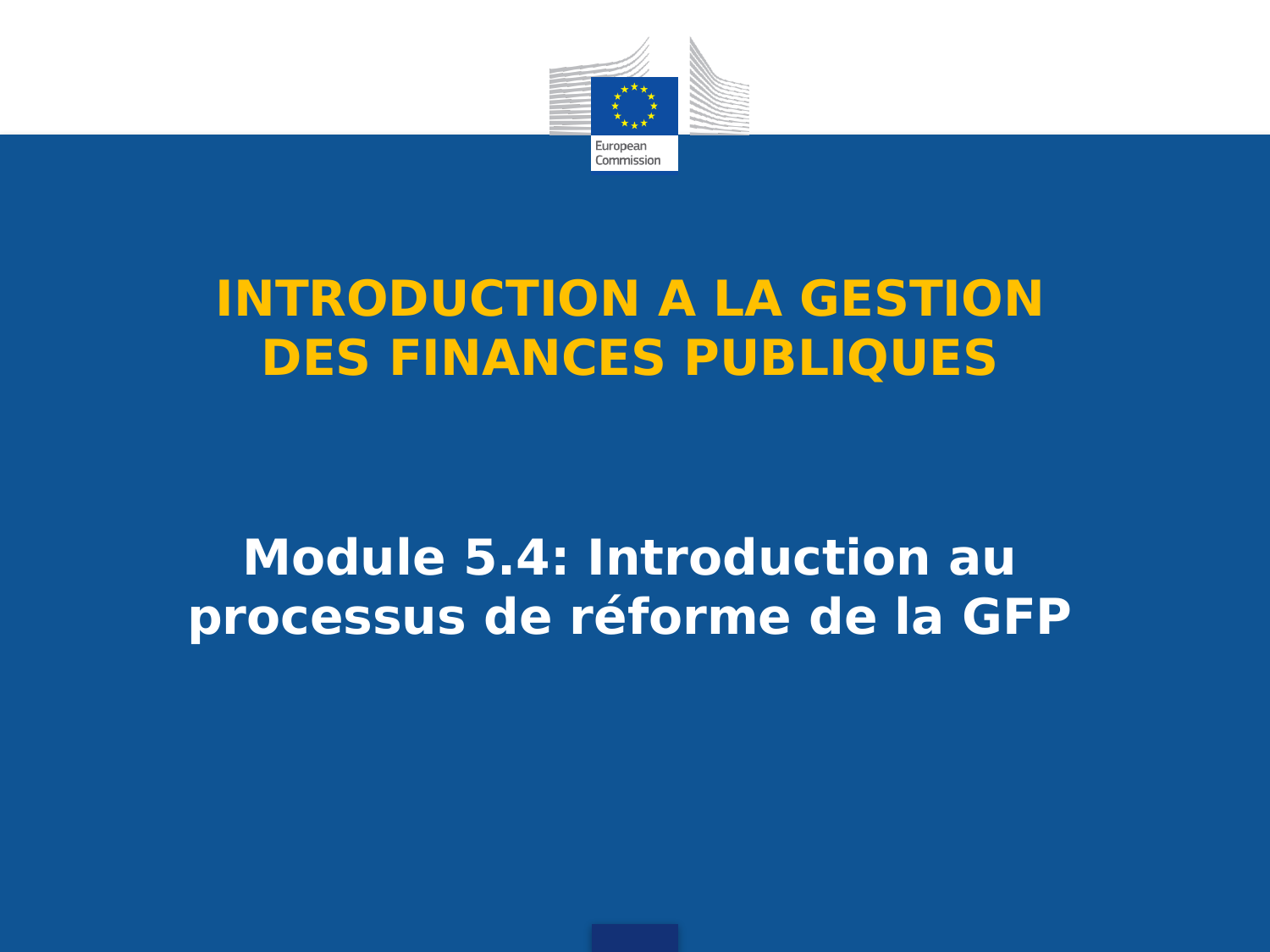

INTRODUCTION A LA GESTION DES FINANCES PUBLIQUES
# Module 5.4: Introduction au processus de réforme de la GFP